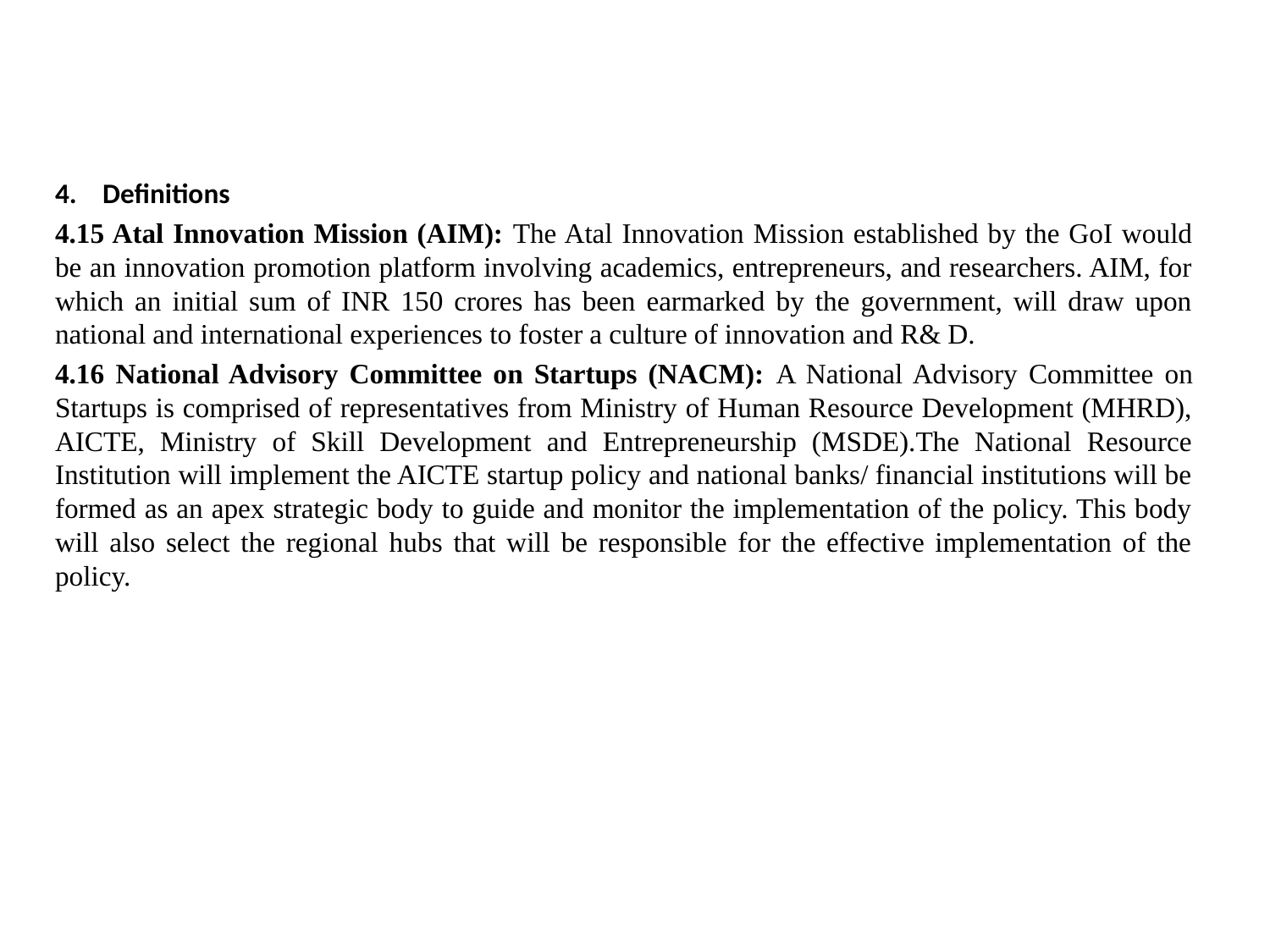

Definitions
4.15 Atal Innovation Mission (AIM): The Atal Innovation Mission established by the GoI would be an innovation promotion platform involving academics, entrepreneurs, and researchers. AIM, for which an initial sum of INR 150 crores has been earmarked by the government, will draw upon national and international experiences to foster a culture of innovation and R& D.
4.16 National Advisory Committee on Startups (NACM): A National Advisory Committee on Startups is comprised of representatives from Ministry of Human Resource Development (MHRD), AICTE, Ministry of Skill Development and Entrepreneurship (MSDE).The National Resource Institution will implement the AICTE startup policy and national banks/ financial institutions will be formed as an apex strategic body to guide and monitor the implementation of the policy. This body will also select the regional hubs that will be responsible for the effective implementation of the policy.